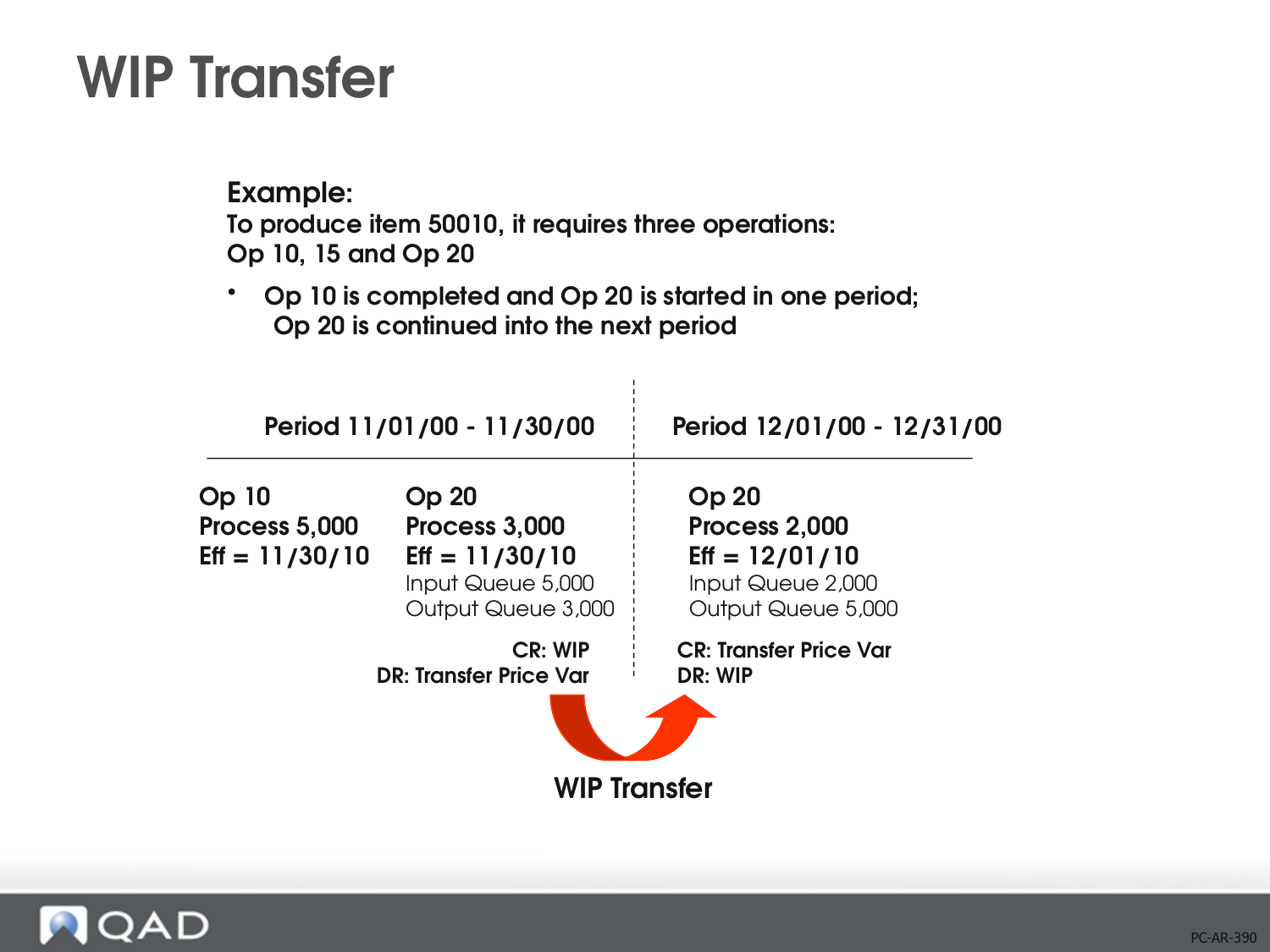

# WIP Transfer
Example:
To produce item 50010, it requires three operations:
Op 10, 15 and Op 20
 Op 10 is completed and Op 20 is started in one period;
	Op 20 is continued into the next period

Period 11/01/00 - 11/30/00
Period 12/01/00 - 12/31/00

Op 10
Process 5,000
Eff = 11/30/10
Op 20
Process 3,000
Eff = 11/30/10
Input Queue 5,000
Output Queue 3,000
Op 20
Process 2,000
Eff = 12/01/10
Input Queue 2,000
Output Queue 5,000
CR: WIP
DR: Transfer Price Var
CR: Transfer Price Var
DR: WIP

WIP Transfer
PC-AR-390